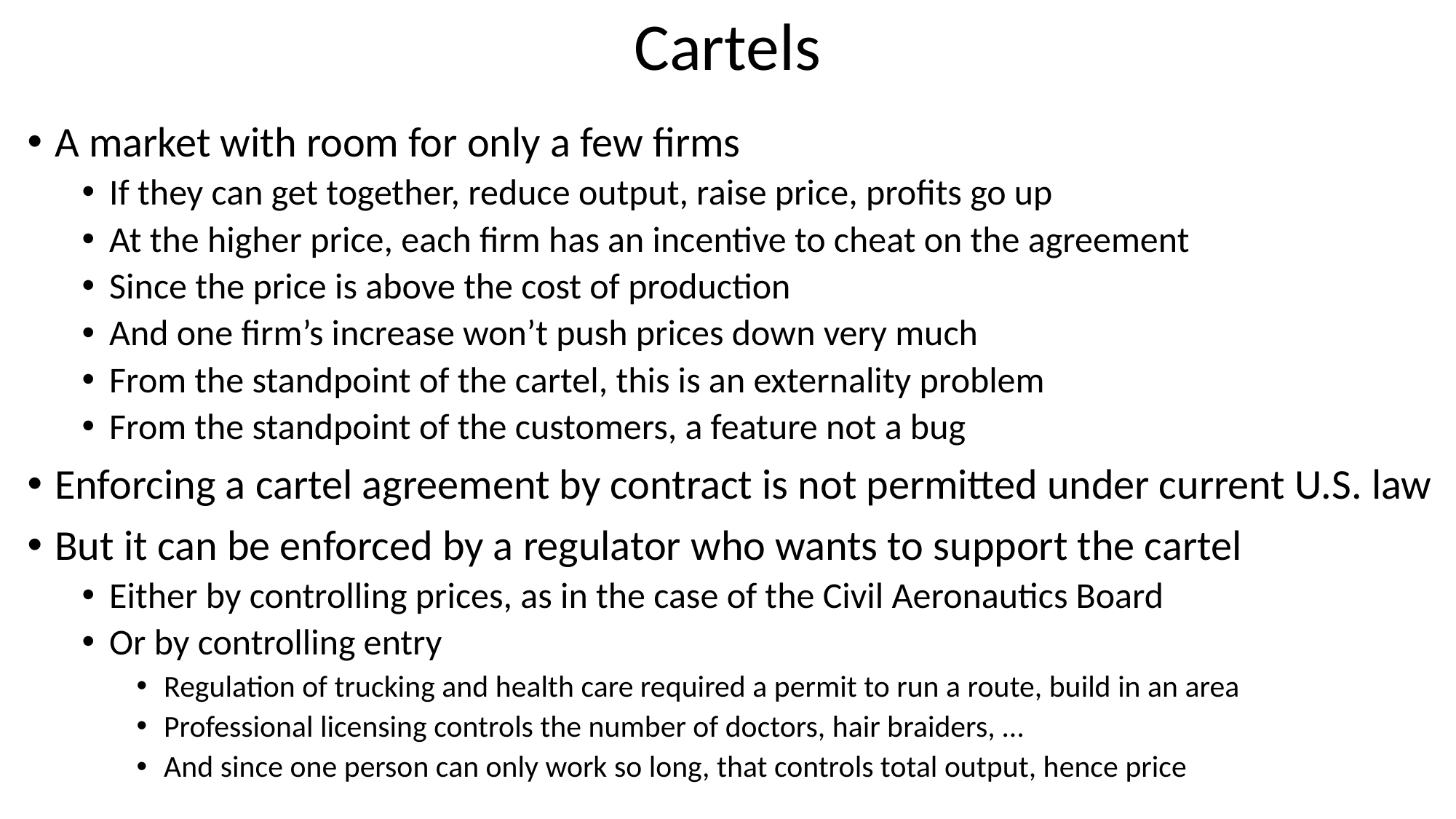

# Cartels
A market with room for only a few firms
If they can get together, reduce output, raise price, profits go up
At the higher price, each firm has an incentive to cheat on the agreement
Since the price is above the cost of production
And one firm’s increase won’t push prices down very much
From the standpoint of the cartel, this is an externality problem
From the standpoint of the customers, a feature not a bug
Enforcing a cartel agreement by contract is not permitted under current U.S. law
But it can be enforced by a regulator who wants to support the cartel
Either by controlling prices, as in the case of the Civil Aeronautics Board
Or by controlling entry
Regulation of trucking and health care required a permit to run a route, build in an area
Professional licensing controls the number of doctors, hair braiders, …
And since one person can only work so long, that controls total output, hence price